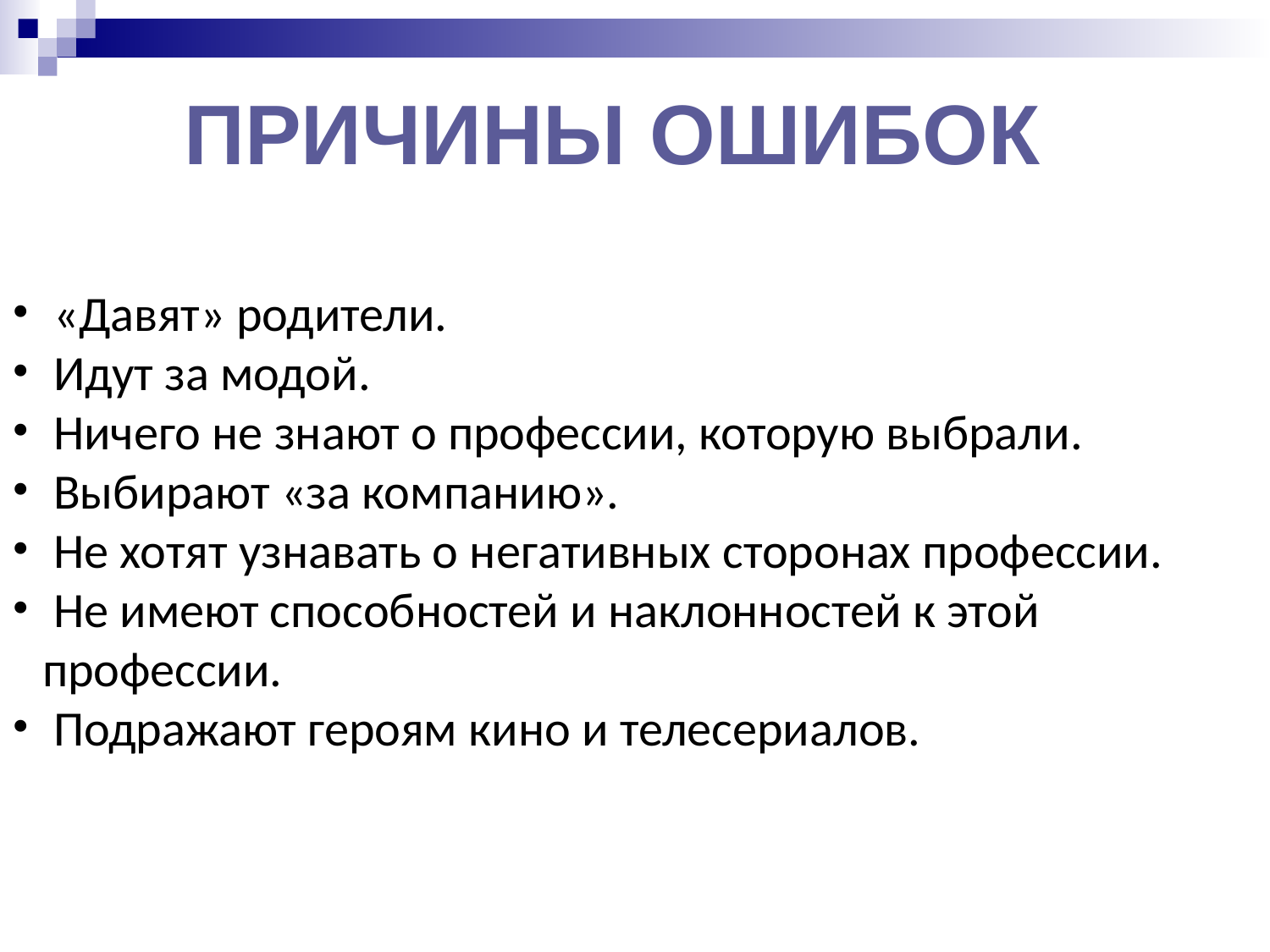

Причины ошибок

 «Давят» родители.
 Идут за модой.
 Ничего не знают о профессии, которую выбрали.
 Выбирают «за компанию».
 Не хотят узнавать о негативных сторонах профессии.
 Не имеют способностей и наклонностей к этой профессии.
 Подражают героям кино и телесериалов.